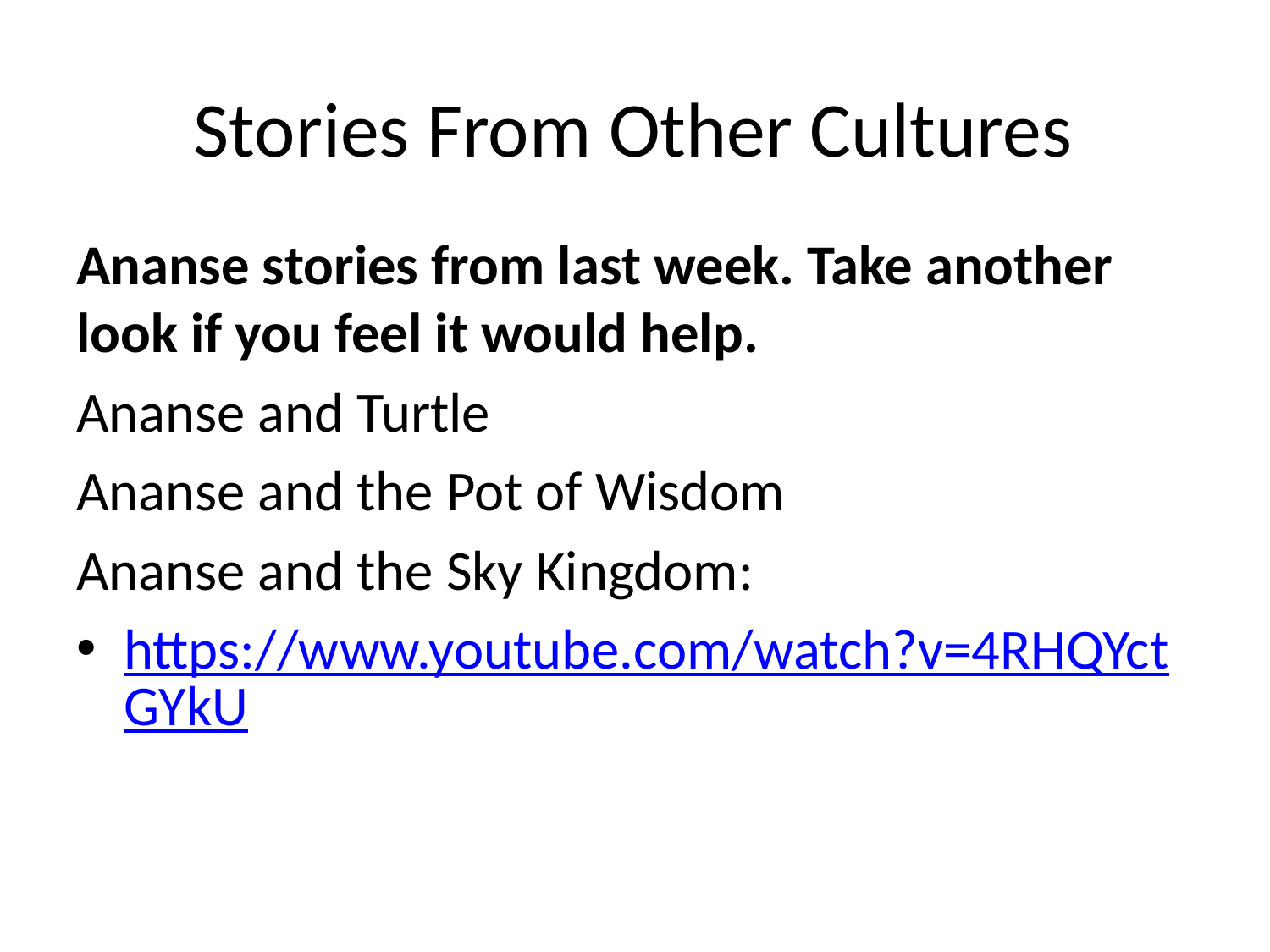

# Stories From Other Cultures
Ananse stories from last week. Take another look if you feel it would help.
Ananse and Turtle
Ananse and the Pot of Wisdom
Ananse and the Sky Kingdom:
https://www.youtube.com/watch?v=4RHQYctGYkU